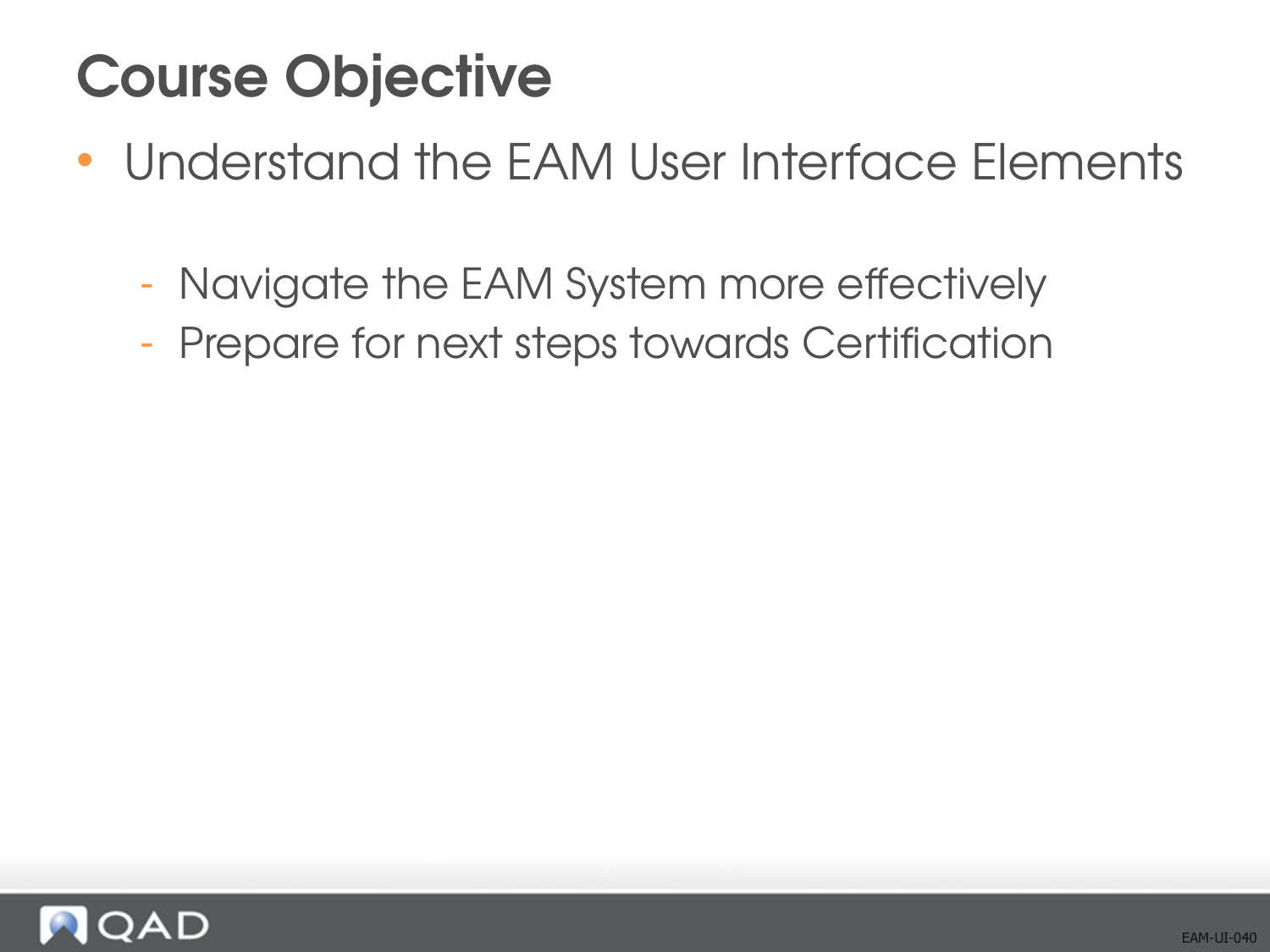

# Course Objective
Understand the EAM User Interface Elements
Navigate the EAM System more effectively
Prepare for next steps towards Certification
EAM-UI-040